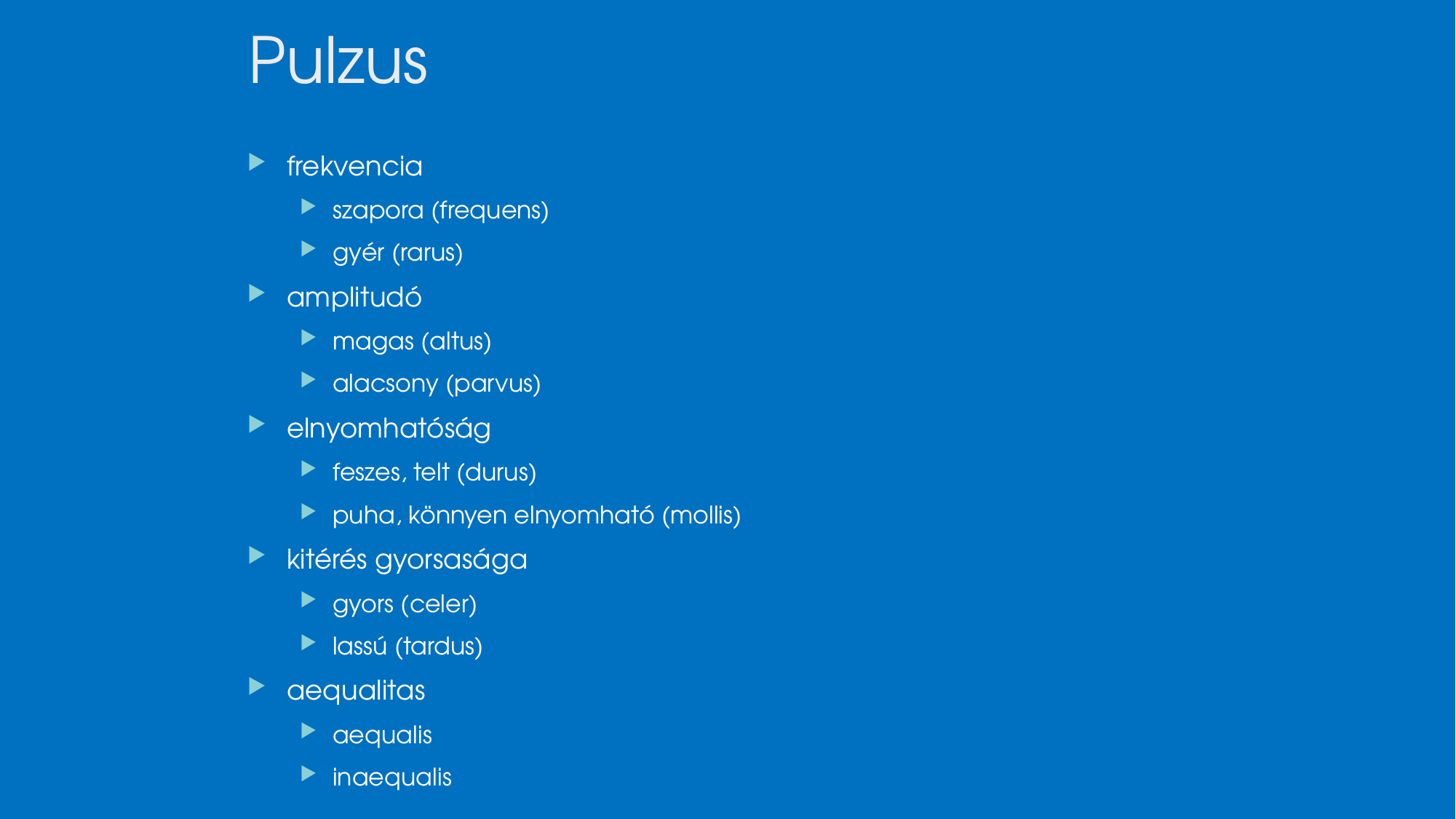

# Pulzus
frekvencia
szapora (frequens)
gyér (rarus)
amplitudó
magas (altus)
alacsony (parvus)
elnyomhatóság
feszes, telt (durus)
puha, könnyen elnyomható (mollis)
kitérés gyorsasága
gyors (celer)
lassú (tardus)
aequalitas
aequalis
inaequalis